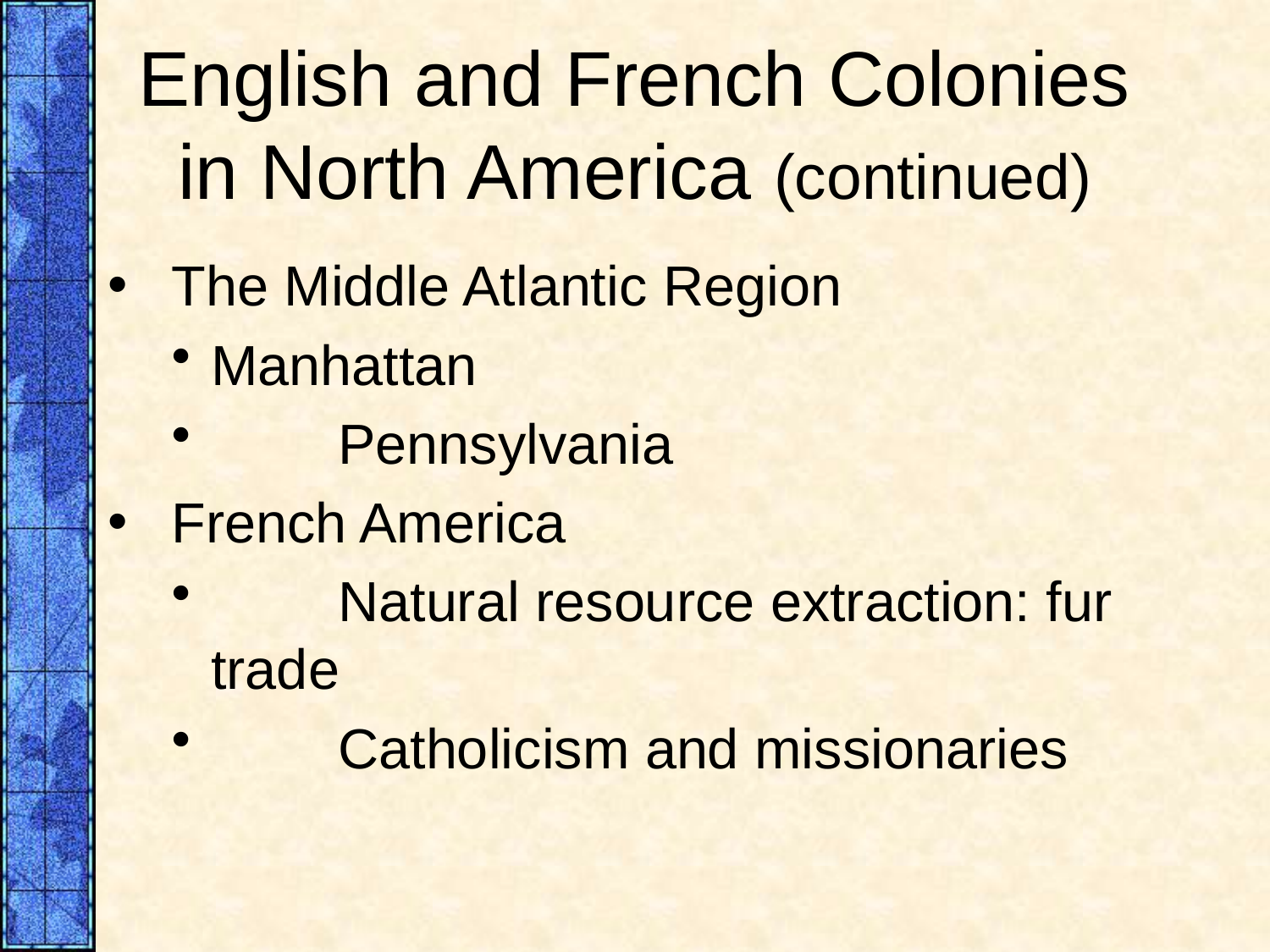

# English and French Colonies in North America (continued)
The Middle Atlantic Region
Manhattan
	Pennsylvania
French America
	Natural resource extraction: fur trade
	Catholicism and missionaries